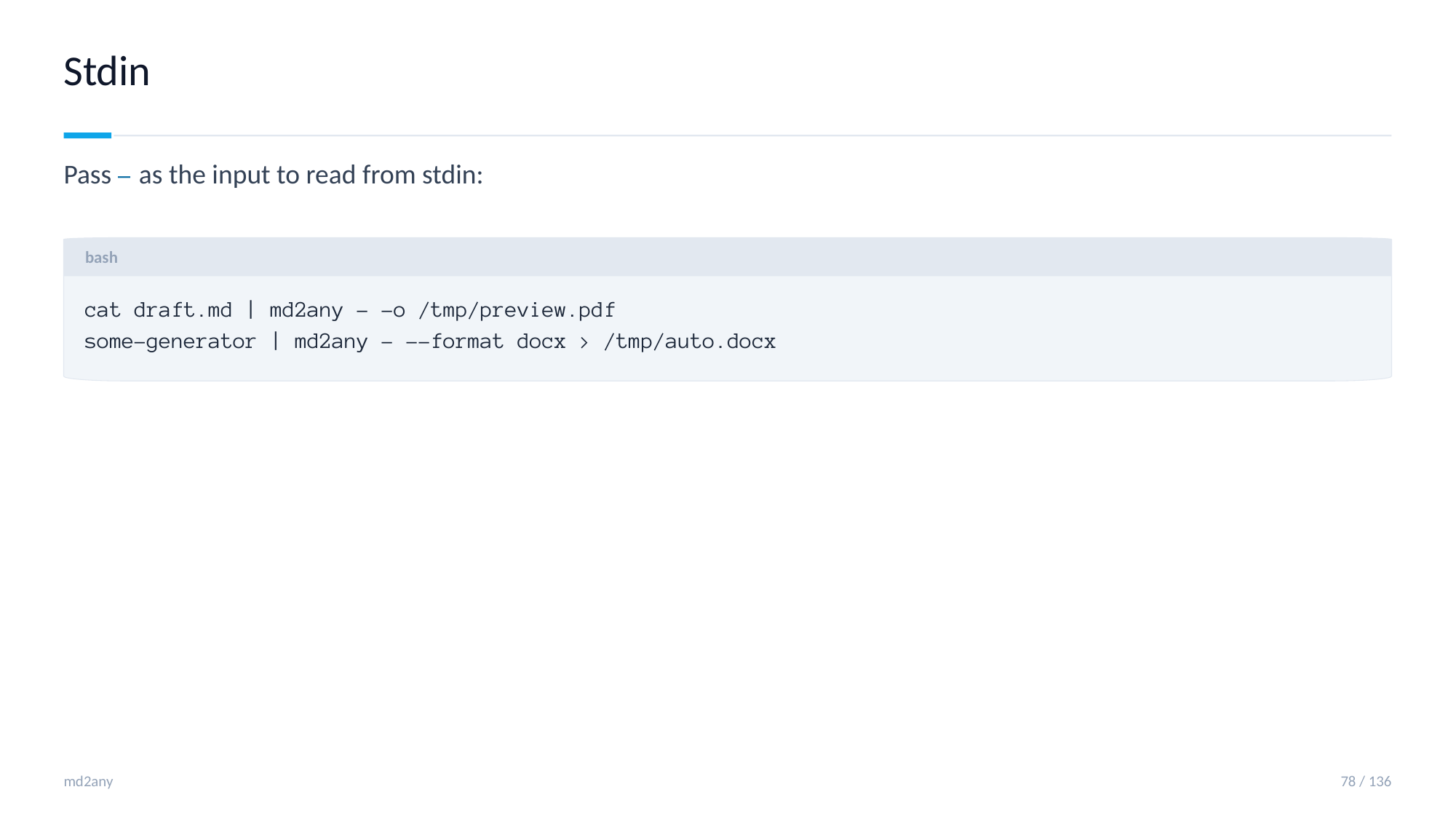

Stdin

Pass - as the input to read from stdin:
bash
cat draft.md | md2any - -o /tmp/preview.pdf
some-generator | md2any - --format docx > /tmp/auto.docx
md2any
78 / 136